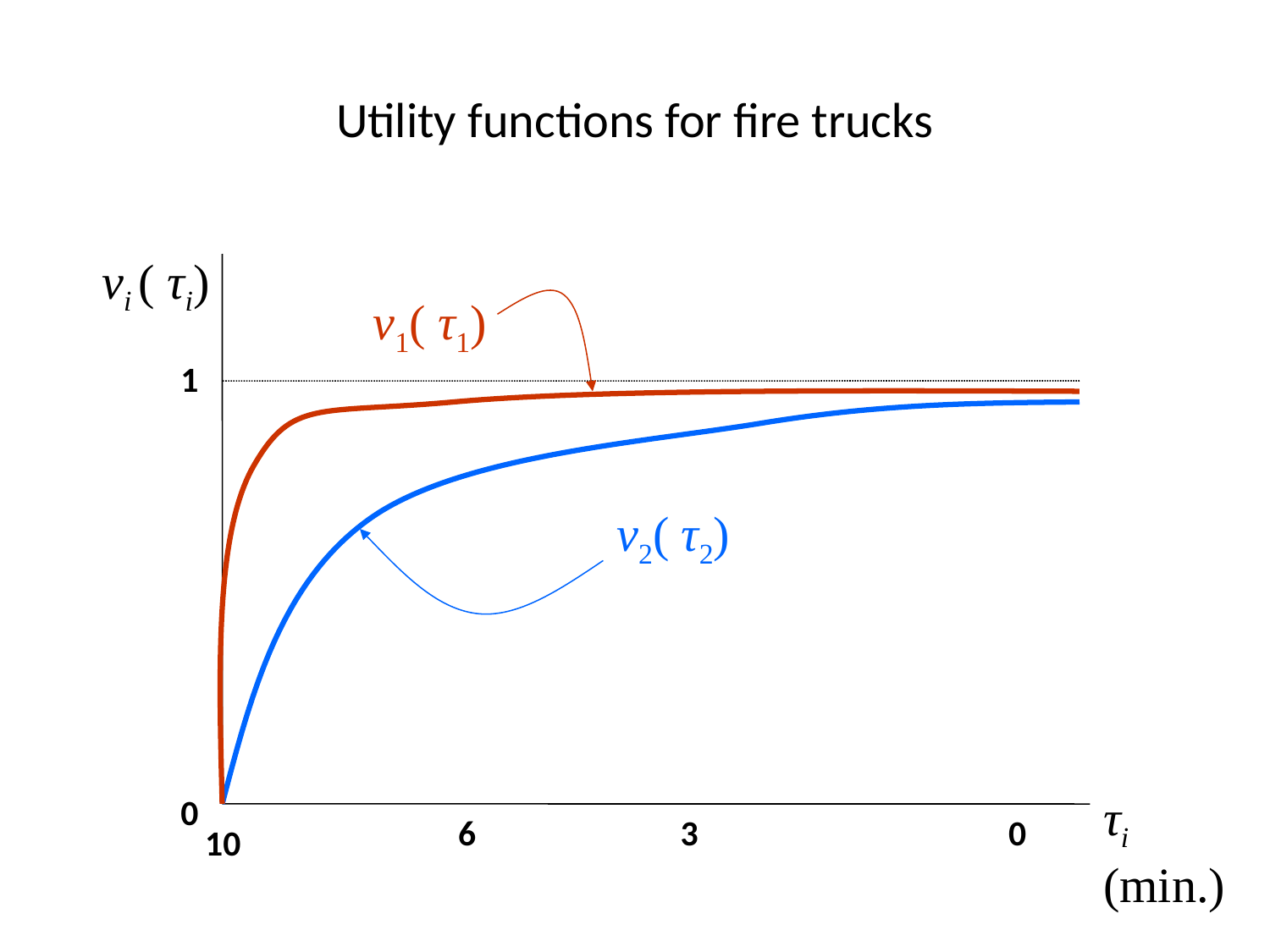

# Utility functions for fire trucks
vi ( τi)

v1( τ1)
1

v2( τ2)

τi
(min.)

0

6
3
0
10